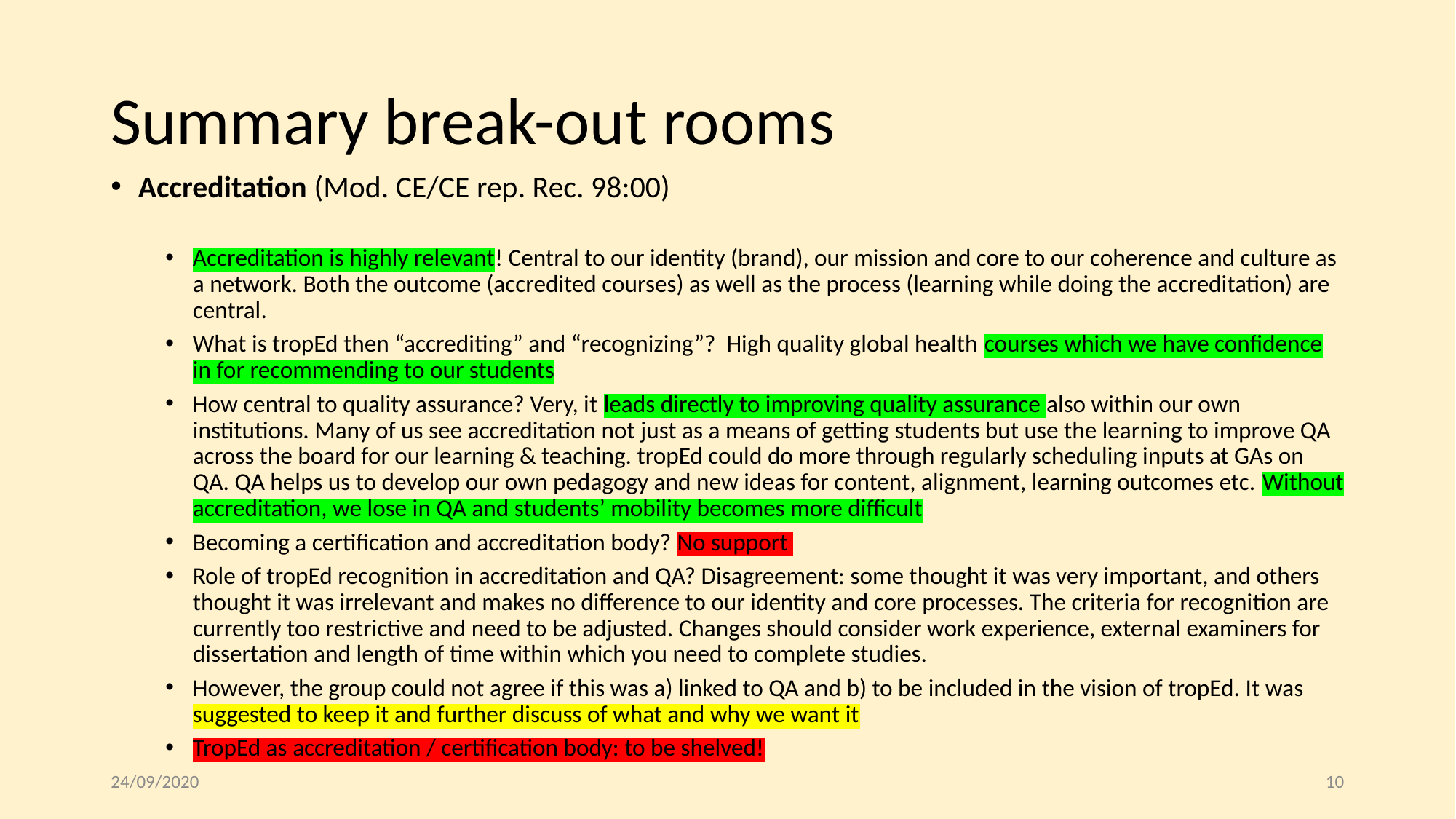

# Summary break-out rooms
Accreditation (Mod. CE/CE rep. Rec. 98:00)

Accreditation is highly relevant! Central to our identity (brand), our mission and core to our coherence and culture as a network. Both the outcome (accredited courses) as well as the process (learning while doing the accreditation) are central.
What is tropEd then “accrediting” and “recognizing”?  High quality global health courses which we have confidence in for recommending to our students
How central to quality assurance? Very, it leads directly to improving quality assurance also within our own institutions. Many of us see accreditation not just as a means of getting students but use the learning to improve QA across the board for our learning & teaching. tropEd could do more through regularly scheduling inputs at GAs on QA. QA helps us to develop our own pedagogy and new ideas for content, alignment, learning outcomes etc. Without accreditation, we lose in QA and students’ mobility becomes more difficult
Becoming a certification and accreditation body? No support
Role of tropEd recognition in accreditation and QA? Disagreement: some thought it was very important, and others thought it was irrelevant and makes no difference to our identity and core processes. The criteria for recognition are currently too restrictive and need to be adjusted. Changes should consider work experience, external examiners for dissertation and length of time within which you need to complete studies.
However, the group could not agree if this was a) linked to QA and b) to be included in the vision of tropEd. It was suggested to keep it and further discuss of what and why we want it
TropEd as accreditation / certification body: to be shelved!

24/09/2020
10